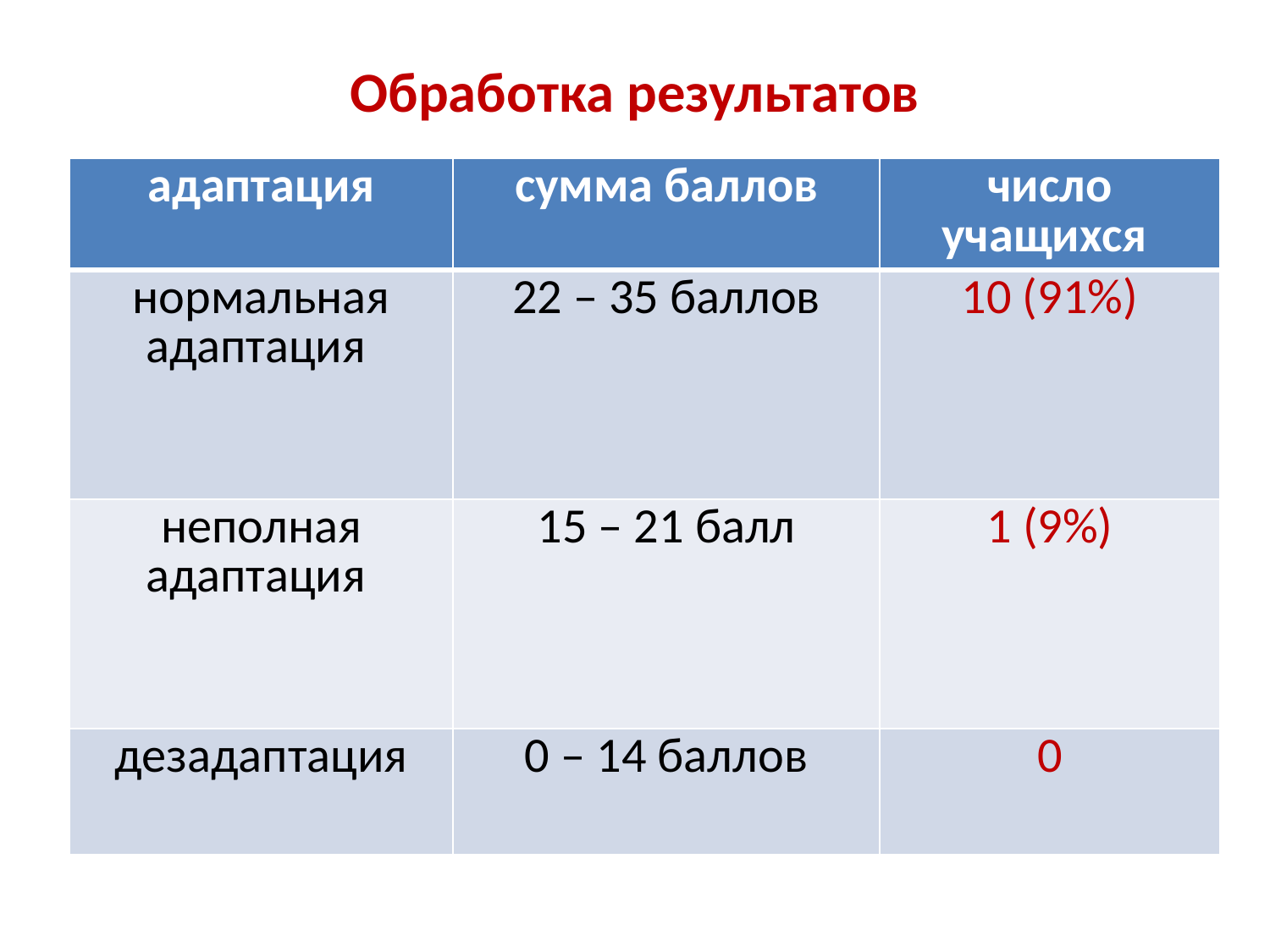

# Обработка результатов
| адаптация | сумма баллов | число учащихся |
| --- | --- | --- |
| нормальная адаптация | 22 – 35 баллов | 10 (91%) |
| неполная адаптация | 15 – 21 балл | 1 (9%) |
| дезадаптация | 0 – 14 баллов | 0 |